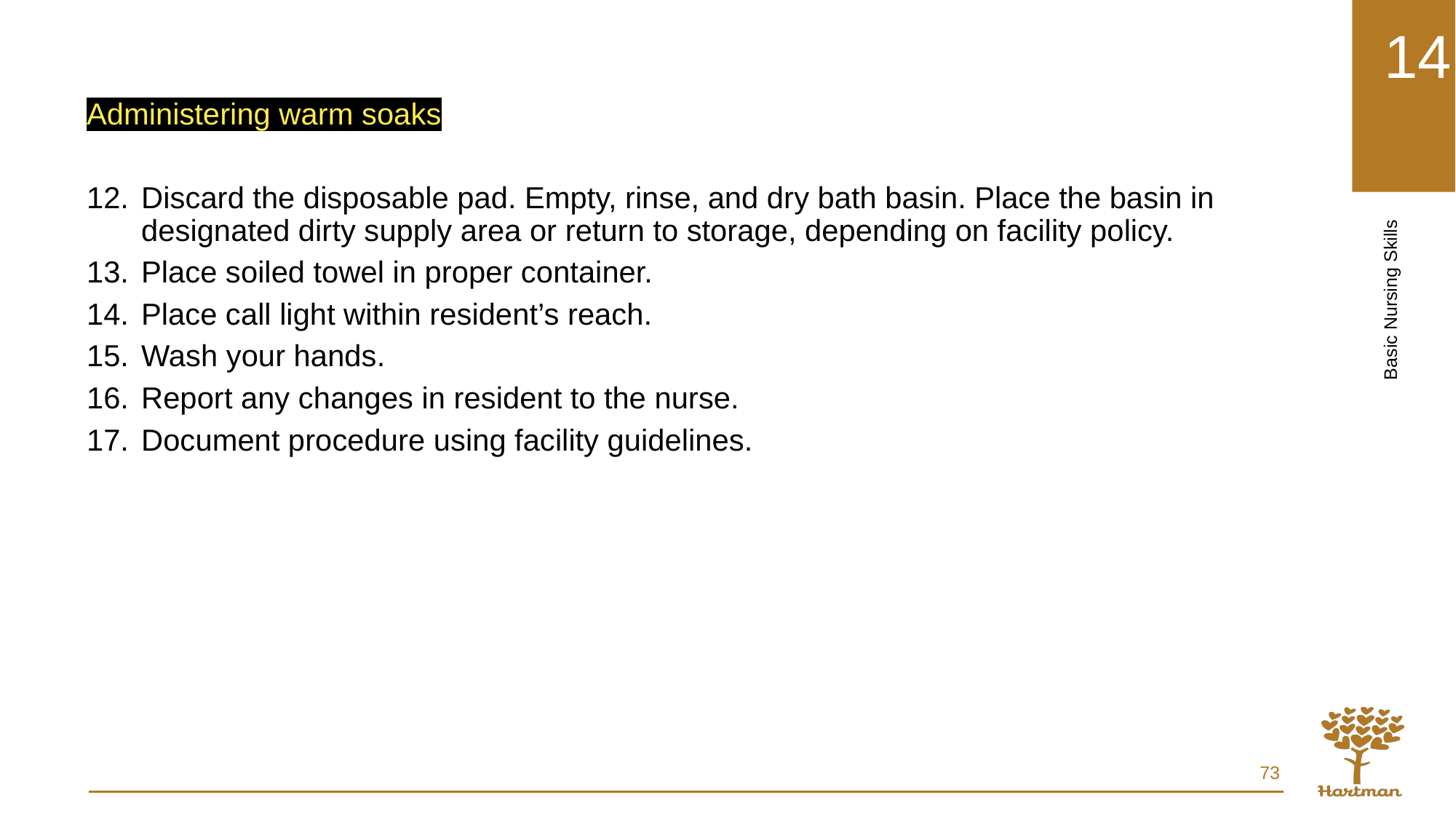

Administering warm soaks

Discard the disposable pad. Empty, rinse, and dry bath basin. Place the basin in designated dirty supply area or return to storage, depending on facility policy.
Place soiled towel in proper container.
Place call light within resident’s reach.
Wash your hands.
Report any changes in resident to the nurse.
Document procedure using facility guidelines.

73